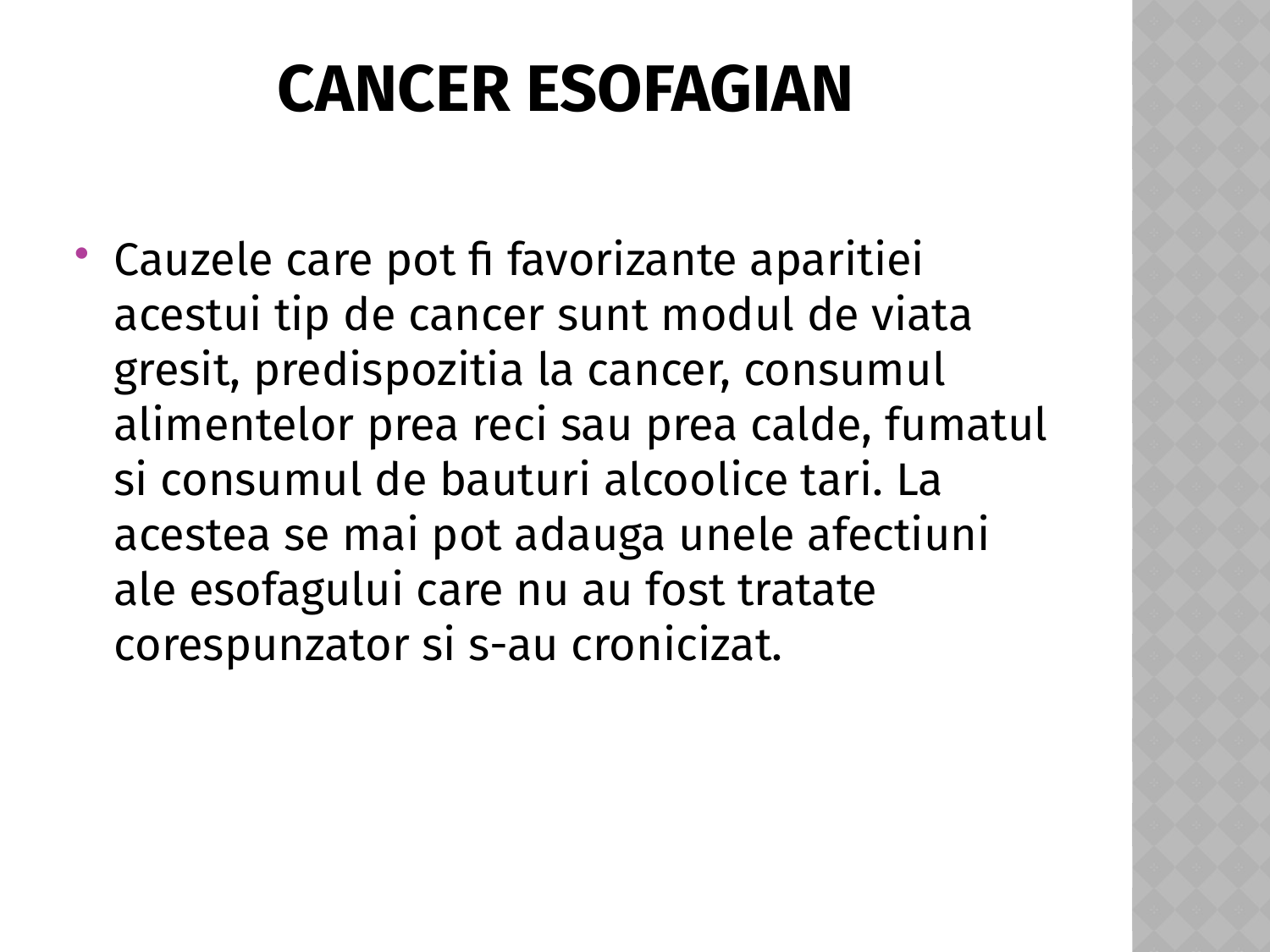

# Cancer esofagian
Cauzele care pot fi favorizante aparitiei acestui tip de cancer sunt modul de viata gresit, predispozitia la cancer, consumul alimentelor prea reci sau prea calde, fumatul si consumul de bauturi alcoolice tari. La acestea se mai pot adauga unele afectiuni ale esofagului care nu au fost tratate corespunzator si s-au cronicizat.